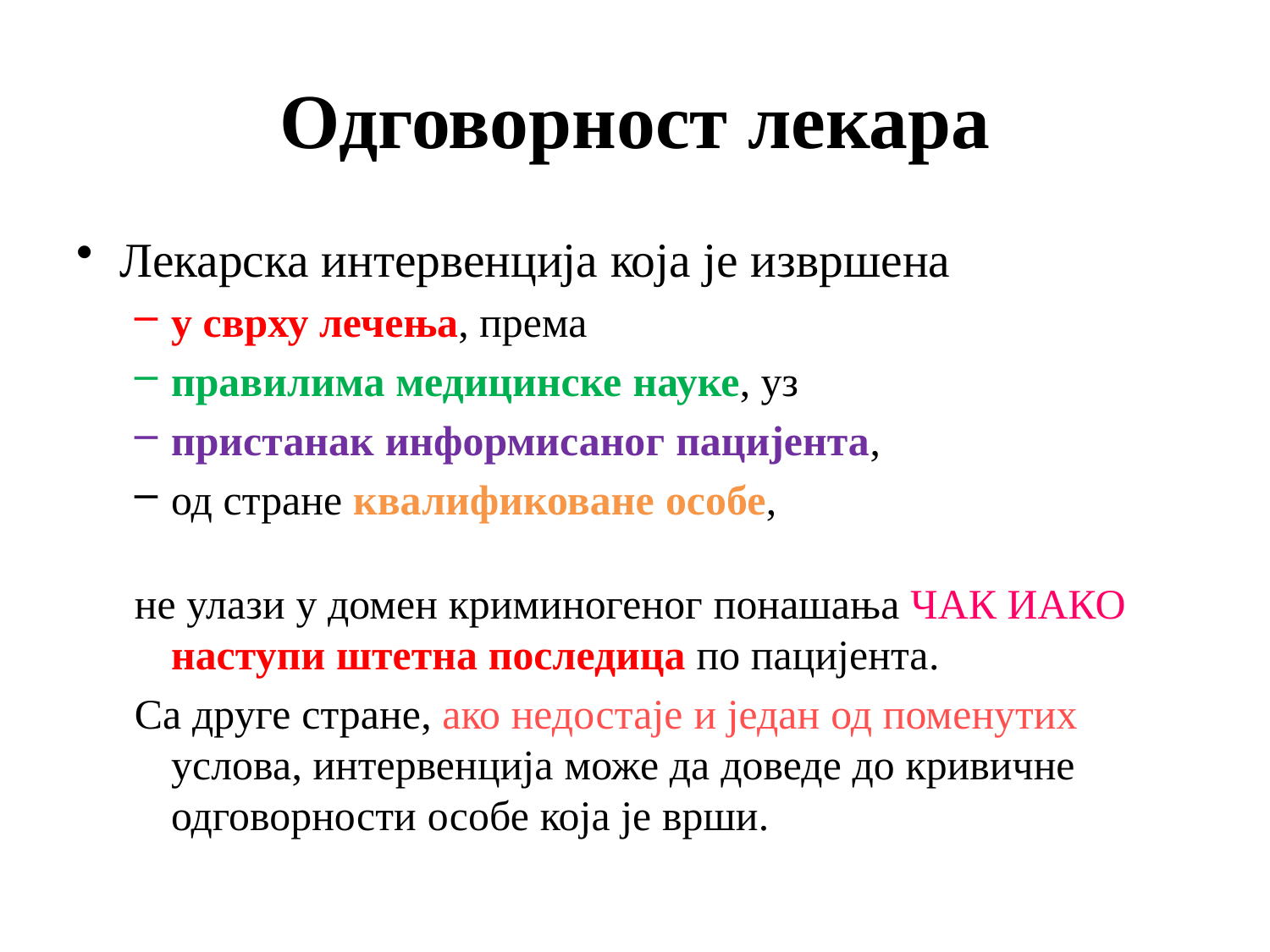

Одговорност лекара
Лекарска интервенција која је извршена
у сврху лечења, према
правилима медицинске науке, уз
пристанак информисаног пацијента,
од стране квалификоване особе,

не улази у домен криминогеног понашања ЧАК ИАКО наступи штетна последица по пацијента.
Са друге стране, ако недостаје и један од поменутих услова, интервенција може да доведе до кривичне одговорности особе која је врши.